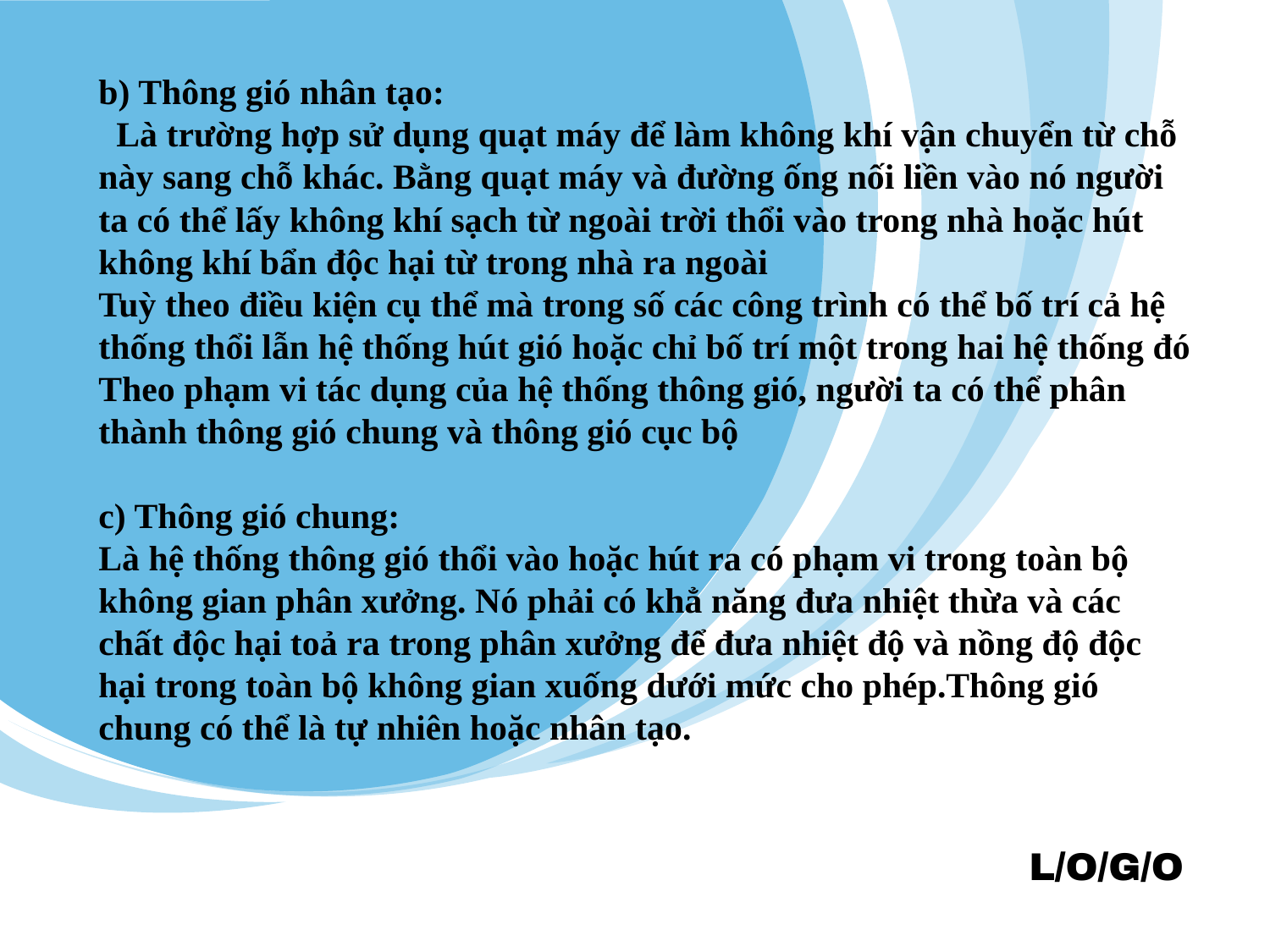

b) Thông gió nhân tạo:
  Là trường hợp sử dụng quạt máy để làm không khí vận chuyển từ chỗ này sang chỗ khác. Bằng quạt máy và đường ống nối liền vào nó người ta có thể lấy không khí sạch từ ngoài trời thổi vào trong nhà hoặc hút không khí bẩn độc hại từ trong nhà ra ngoài
Tuỳ theo điều kiện cụ thể mà trong số các công trình có thể bố trí cả hệ thống thổi lẫn hệ thống hút gió hoặc chỉ bố trí một trong hai hệ thống đó
Theo phạm vi tác dụng của hệ thống thông gió, người ta có thể phân thành thông gió chung và thông gió cục bộ

c) Thông gió chung:
Là hệ thống thông gió thổi vào hoặc hút ra có phạm vi trong toàn bộ không gian phân xưởng. Nó phải có khẳ năng đưa nhiệt thừa và các chất độc hại toả ra trong phân xưởng để đưa nhiệt độ và nồng độ độc hại trong toàn bộ không gian xuống dưới mức cho phép.Thông gió chung có thể là tự nhiên hoặc nhân tạo.